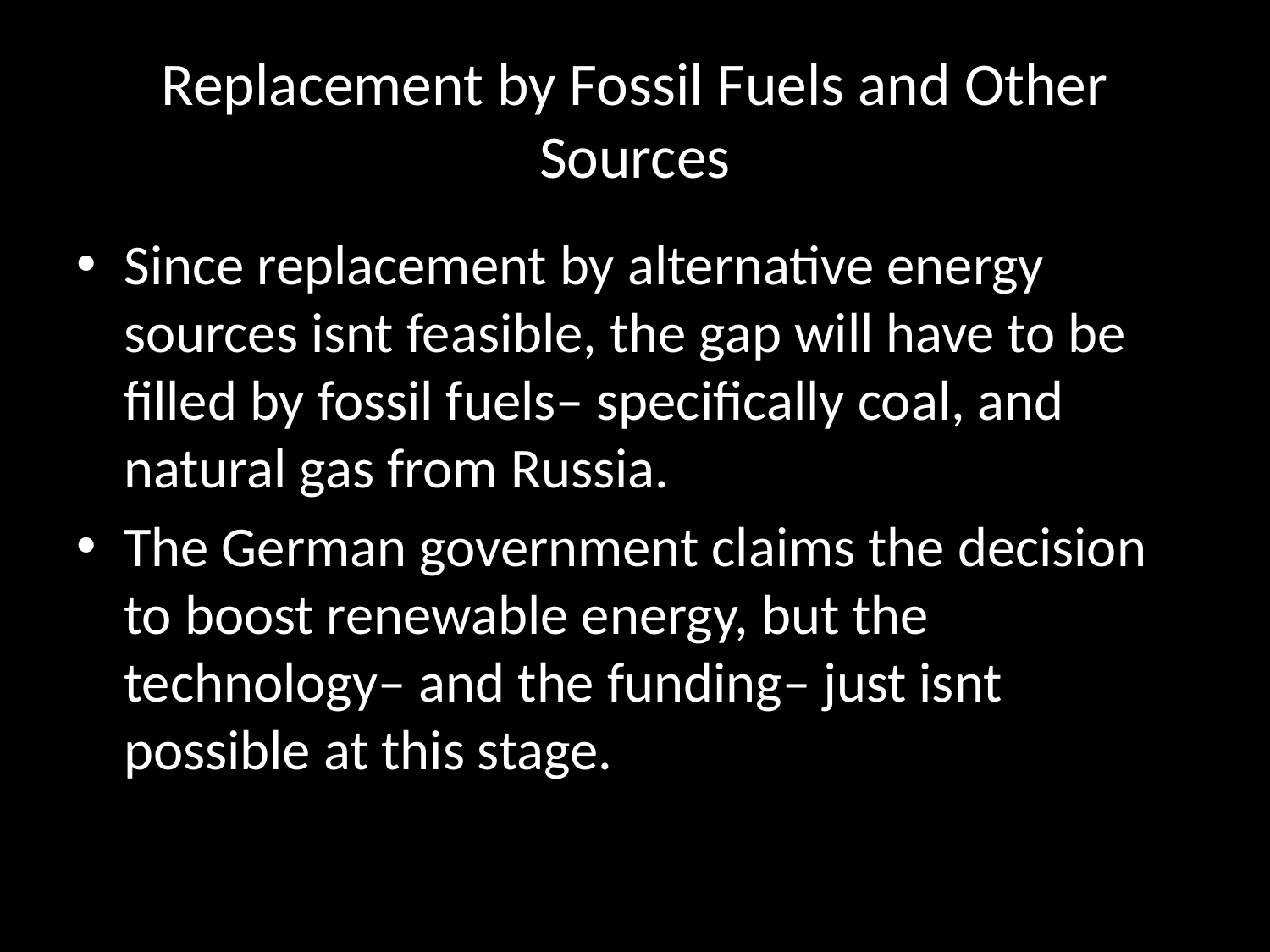

# Replacement by Fossil Fuels and Other Sources
Since replacement by alternative energy sources isnt feasible, the gap will have to be filled by fossil fuels– specifically coal, and natural gas from Russia.
The German government claims the decision to boost renewable energy, but the technology– and the funding– just isnt possible at this stage.